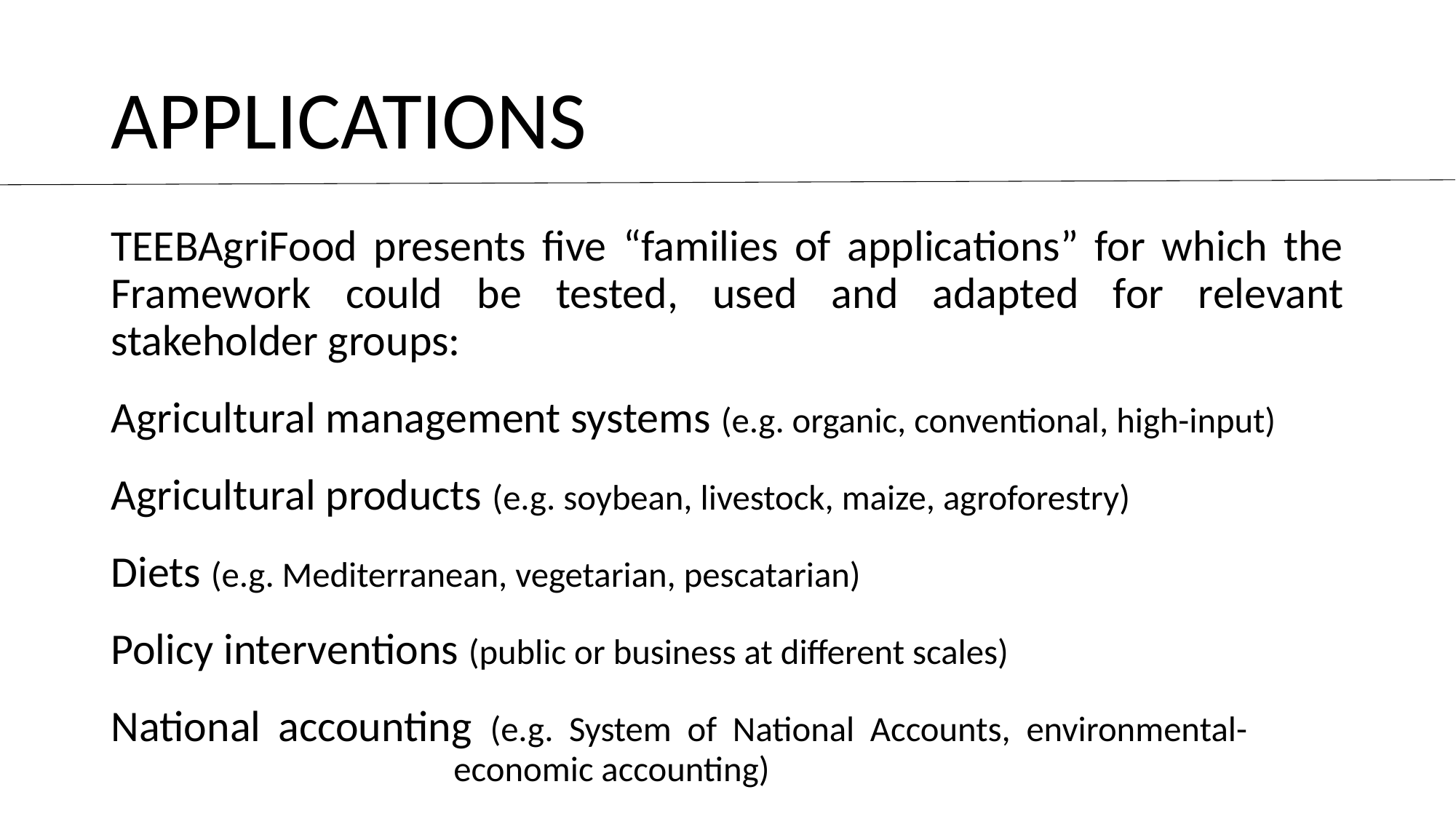

APPLICATIONS
TEEBAgriFood presents five “families of applications” for which the Framework could be tested, used and adapted for relevant stakeholder groups:
Agricultural management systems (e.g. organic, conventional, high-input)
Agricultural products (e.g. soybean, livestock, maize, agroforestry)
Diets (e.g. Mediterranean, vegetarian, pescatarian)
Policy interventions (public or business at different scales)
National accounting (e.g. System of National Accounts, environmental-				      economic accounting)